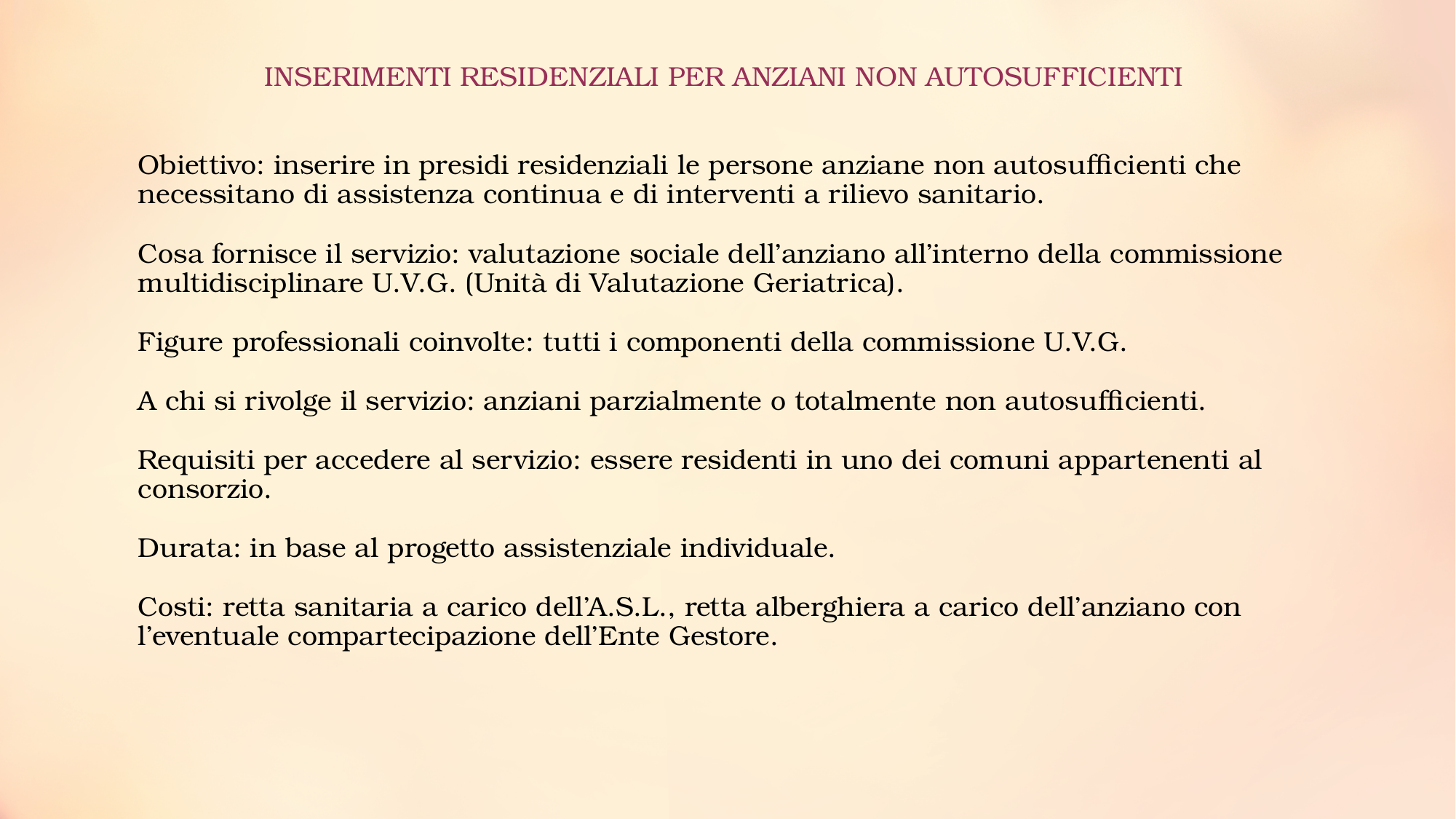

# INSERIMENTI RESIDENZIALI PER ANZIANI NON AUTOSUFFICIENTI Obiettivo: inserire in presidi residenziali le persone anziane non autosufficienti che necessitano di assistenza continua e di interventi a rilievo sanitario. Cosa fornisce il servizio: valutazione sociale dell’anziano all’interno della commissione multidisciplinare U.V.G. (Unità di Valutazione Geriatrica). Figure professionali coinvolte: tutti i componenti della commissione U.V.G. A chi si rivolge il servizio: anziani parzialmente o totalmente non autosufficienti. Requisiti per accedere al servizio: essere residenti in uno dei comuni appartenenti al consorzio. Durata: in base al progetto assistenziale individuale. Costi: retta sanitaria a carico dell’A.S.L., retta alberghiera a carico dell’anziano con l’eventuale compartecipazione dell’Ente Gestore.